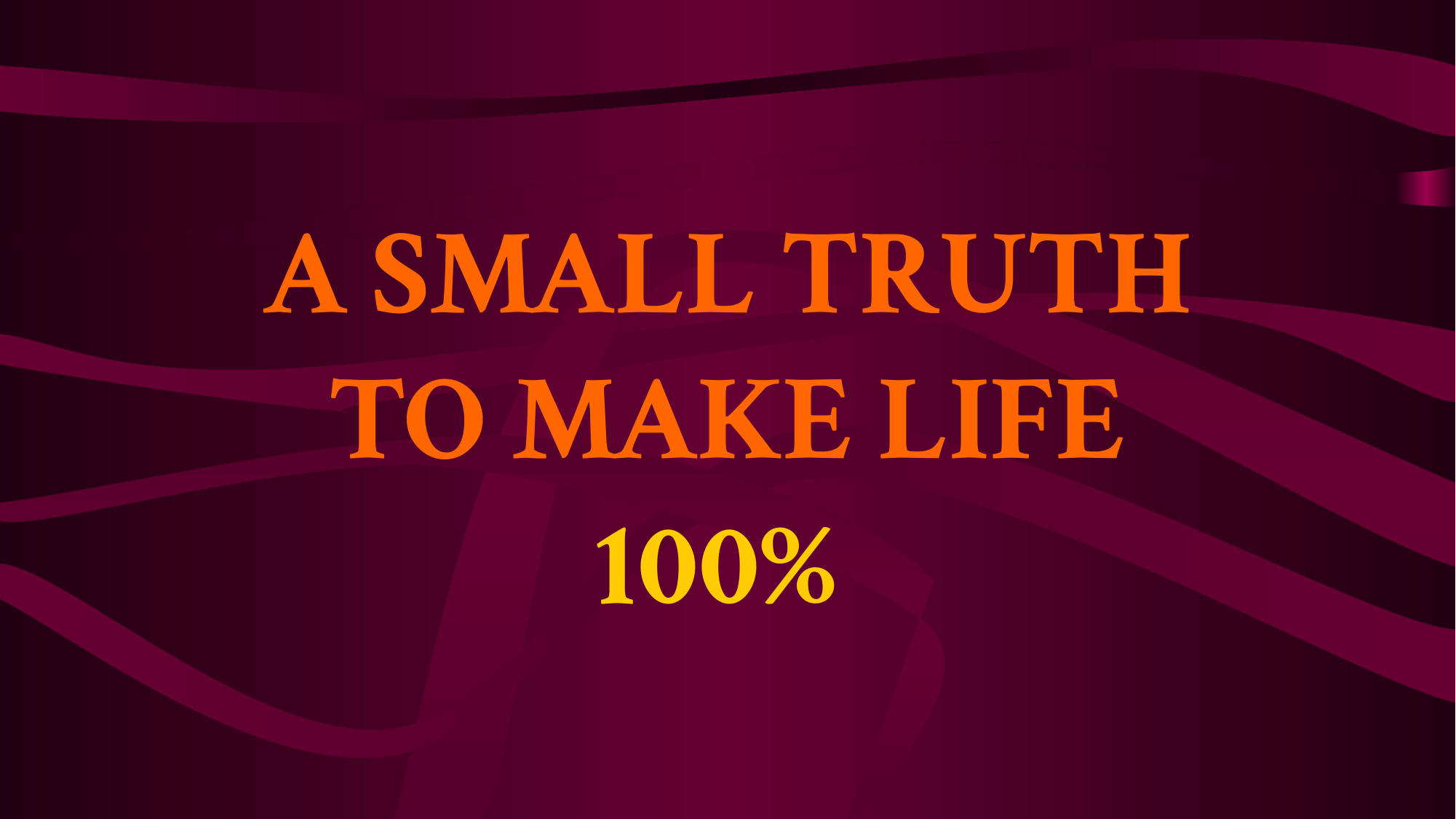

A SMALL TRUTH TO MAKE LIFE 100%